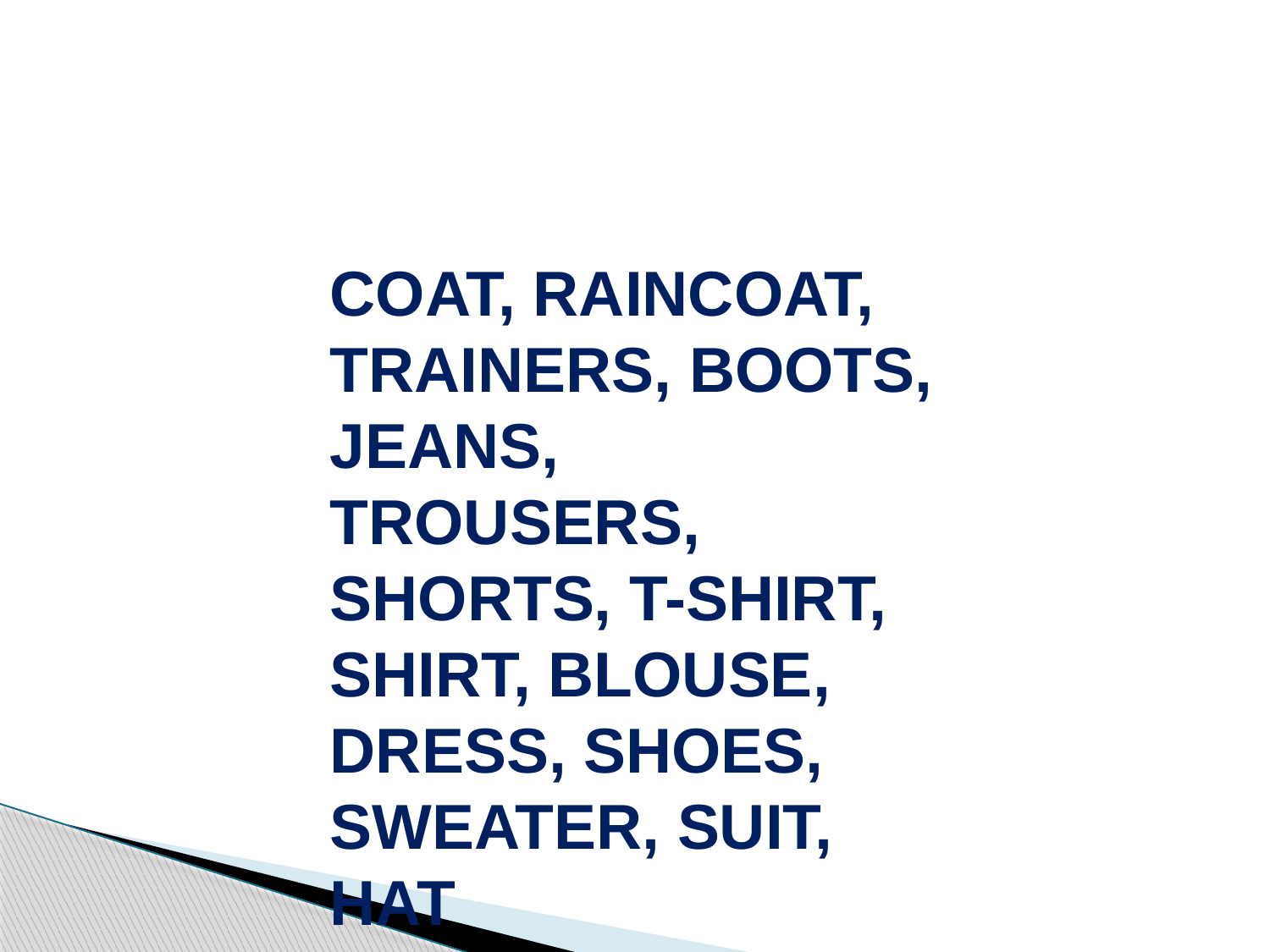

#

COAT, RAINCOAT, TRAINERS, BOOTS, JEANS, TROUSERS, SHORTS, T-SHIRT, SHIRT, BLOUSE, DRESS, SHOES, SWEATER, SUIT, HAT